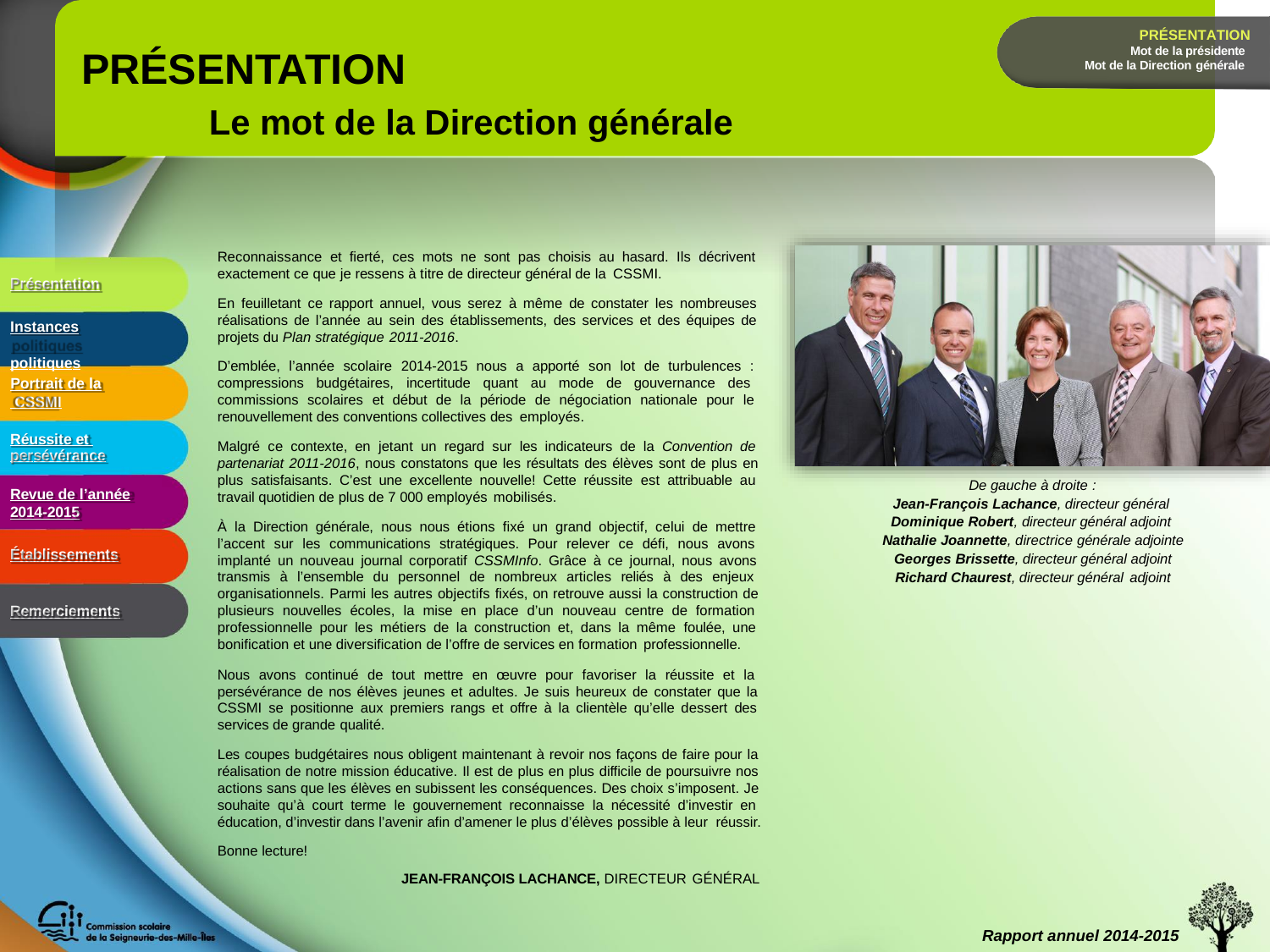

PRÉSENTATION
Mot de la présidente  Mot de la Direction générale
# PRÉSENTATION
Le mot de la Direction générale

Reconnaissance et fierté, ces mots ne sont pas choisis au hasard. Ils décrivent  exactement ce que je ressens à titre de directeur général de la CSSMI.
En feuilletant ce rapport annuel, vous serez à même de constater les nombreuses  réalisations de l’année au sein des établissements, des services et des équipes de  projets du Plan stratégique 2011-2016.
D’emblée, l’année scolaire 2014-2015 nous a apporté son lot de turbulences :  compressions budgétaires, incertitude quant au mode de gouvernance des  commissions scolaires et début de la période de négociation nationale pour le  renouvellement des conventions collectives des employés.

Présentation

Instances  politiques

Portrait de la  CSSMI

Réussite et  persévérance
Malgré ce contexte, en jetant un regard sur les indicateurs de la Convention de  partenariat 2011-2016, nous constatons que les résultats des élèves sont de plus en  plus satisfaisants. C’est une excellente nouvelle! Cette réussite est attribuable au  travail quotidien de plus de 7 000 employés mobilisés.
À la Direction générale, nous nous étions fixé un grand objectif, celui de mettre  l’accent sur les communications stratégiques. Pour relever ce défi, nous avons  implanté un nouveau journal corporatif CSSMInfo. Grâce à ce journal, nous avons  transmis à l’ensemble du personnel de nombreux articles reliés à des enjeux  organisationnels. Parmi les autres objectifs fixés, on retrouve aussi la construction de  plusieurs nouvelles écoles, la mise en place d’un nouveau centre de formation  professionnelle pour les métiers de la construction et, dans la même foulée, une  bonification et une diversification de l’offre de services en formation professionnelle.

De gauche à droite :
Jean-François Lachance, directeur général  Dominique Robert, directeur général adjoint  Nathalie Joannette, directrice générale adjointe  Georges Brissette, directeur général adjoint  Richard Chaurest, directeur général adjoint

Revue de l’année
2014-2015

Établissements

Remerciements
Nous avons continué de tout mettre en œuvre pour favoriser la réussite et la  persévérance de nos élèves jeunes et adultes. Je suis heureux de constater que la  CSSMI se positionne aux premiers rangs et offre à la clientèle qu’elle dessert des  services de grande qualité.
Les coupes budgétaires nous obligent maintenant à revoir nos façons de faire pour la  réalisation de notre mission éducative. Il est de plus en plus difficile de poursuivre nos  actions sans que les élèves en subissent les conséquences. Des choix s’imposent. Je  souhaite qu’à court terme le gouvernement reconnaisse la nécessité d’investir en  éducation, d’investir dans l’avenir afin d’amener le plus d’élèves possible à leur  réussir.
Bonne lecture!
JEAN-FRANÇOIS LACHANCE, DIRECTEUR GÉNÉRAL
Rapport annuel 2014-2015